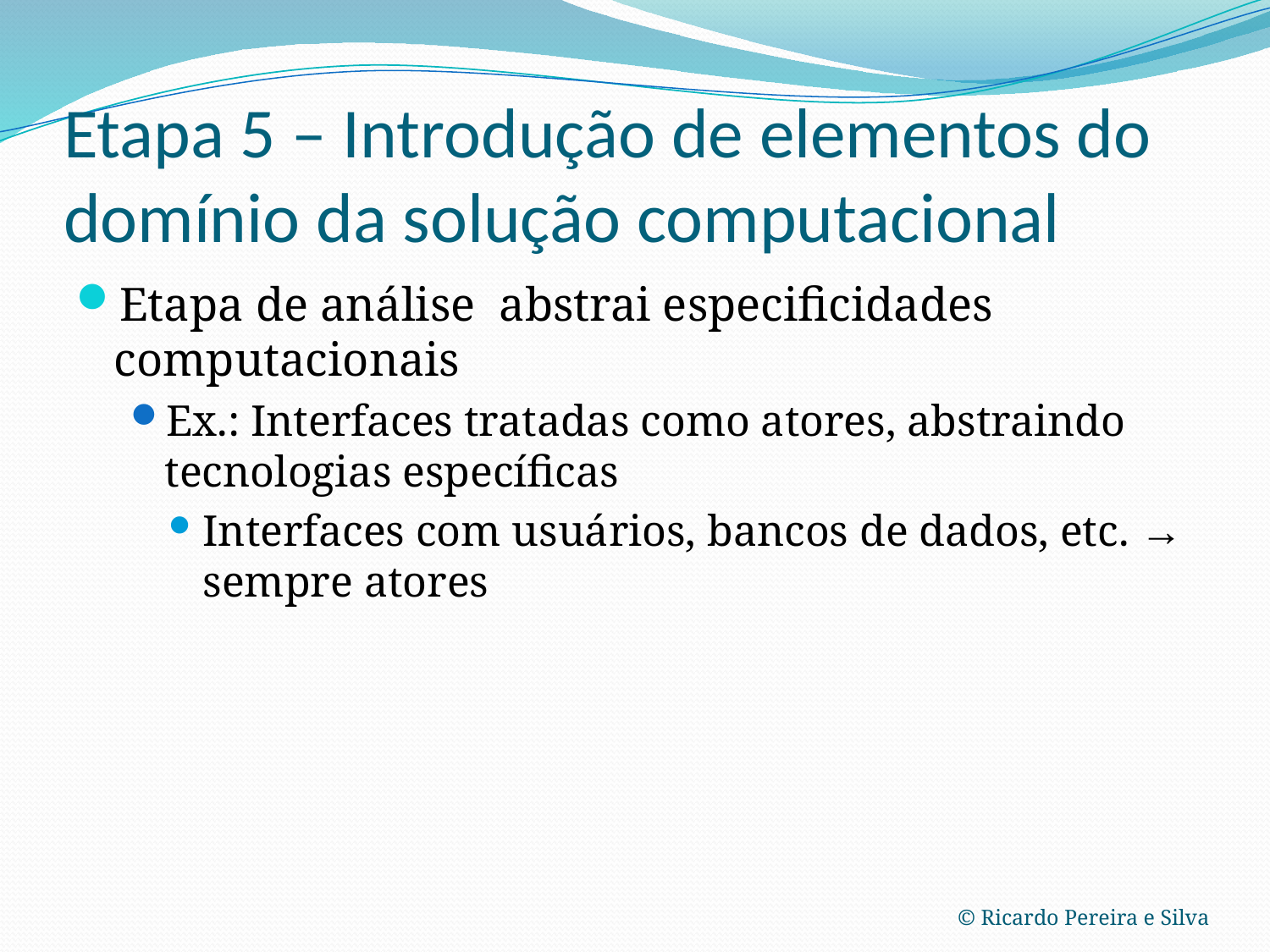

# Etapa 5 – Introdução de elementos do domínio da solução computacional
Etapa de análise  abstrai especificidades computacionais
Ex.: Interfaces tratadas como atores, abstraindo tecnologias específicas
Interfaces com usuários, bancos de dados, etc. →  sempre atores
© Ricardo Pereira e Silva